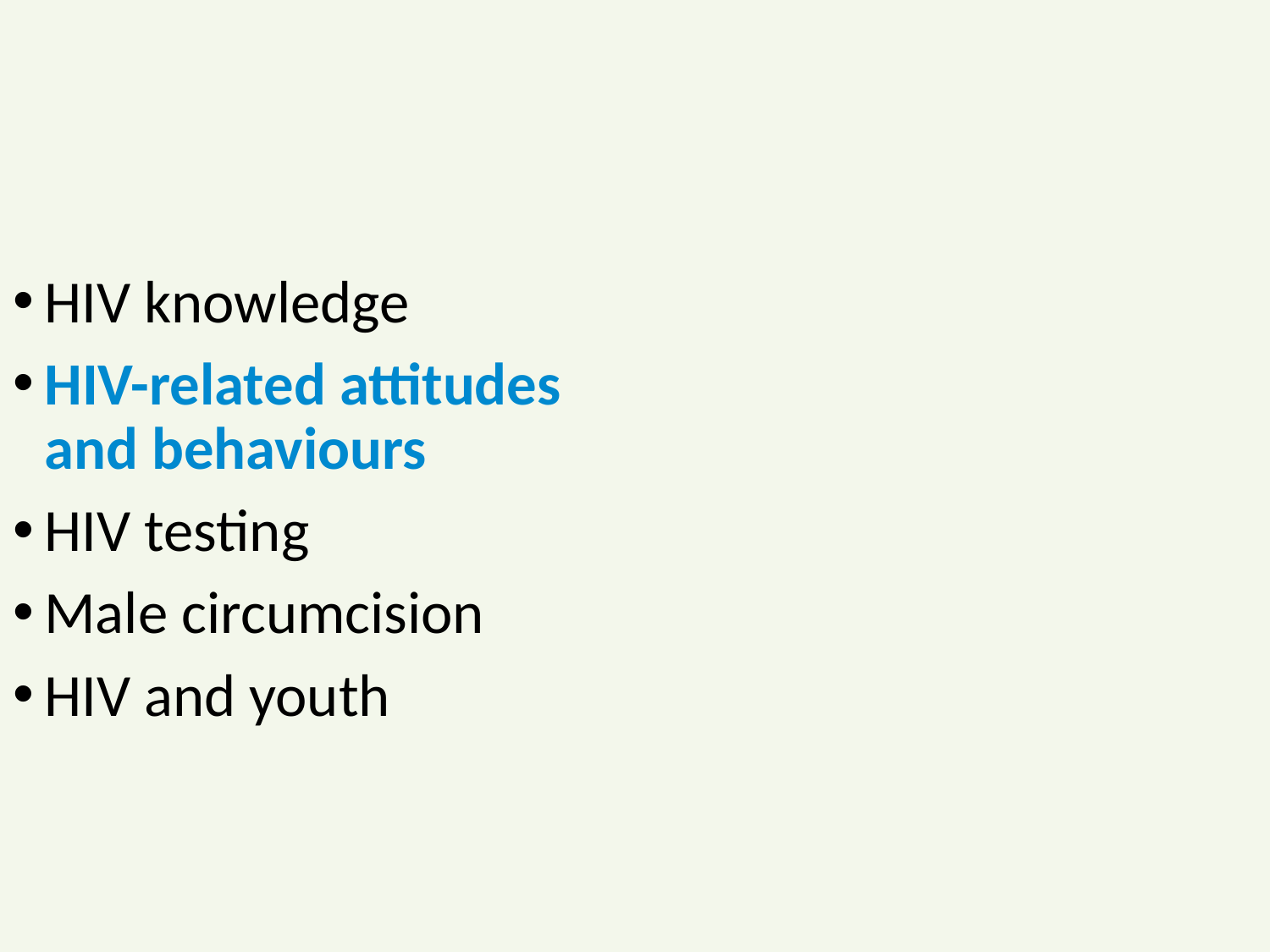

HIV knowledge
HIV-related attitudes and behaviours
HIV testing
Male circumcision
HIV and youth